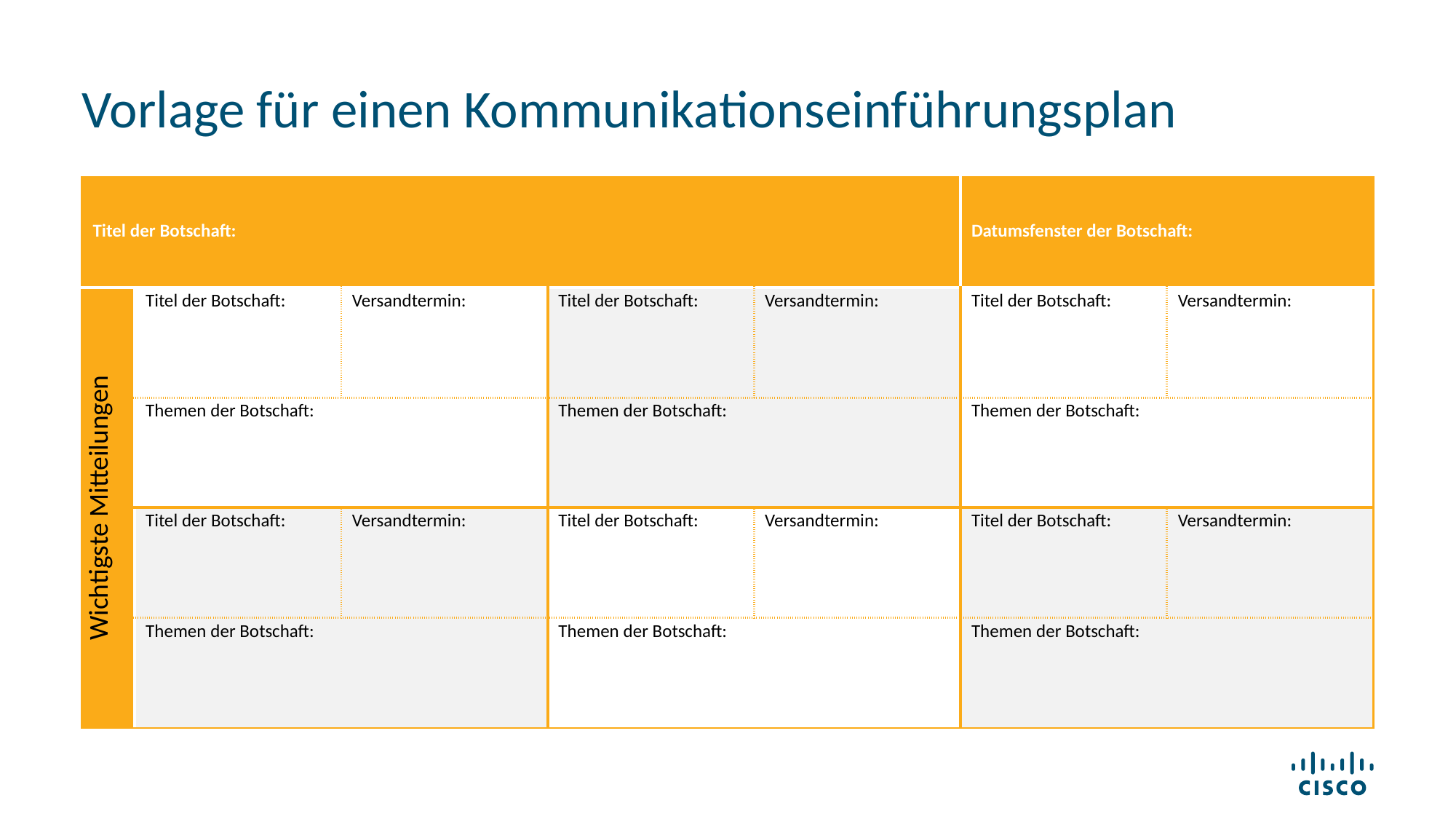

Vorlage für einen Kommunikationseinführungsplan
| Titel der Botschaft: |  |  |  |  | Datumsfenster der Botschaft: |  |
| --- | --- | --- | --- | --- | --- | --- |
| Wichtigste Mitteilungen | Titel der Botschaft: | Versandtermin: | Titel der Botschaft: | Versandtermin: | Titel der Botschaft: | Versandtermin: |
|  | Themen der Botschaft: |  | Themen der Botschaft: |  | Themen der Botschaft: |  |
|  | Titel der Botschaft: | Versandtermin: | Titel der Botschaft: | Versandtermin: | Titel der Botschaft: | Versandtermin: |
|  | Themen der Botschaft: |  | Themen der Botschaft: |  | Themen der Botschaft: |  |